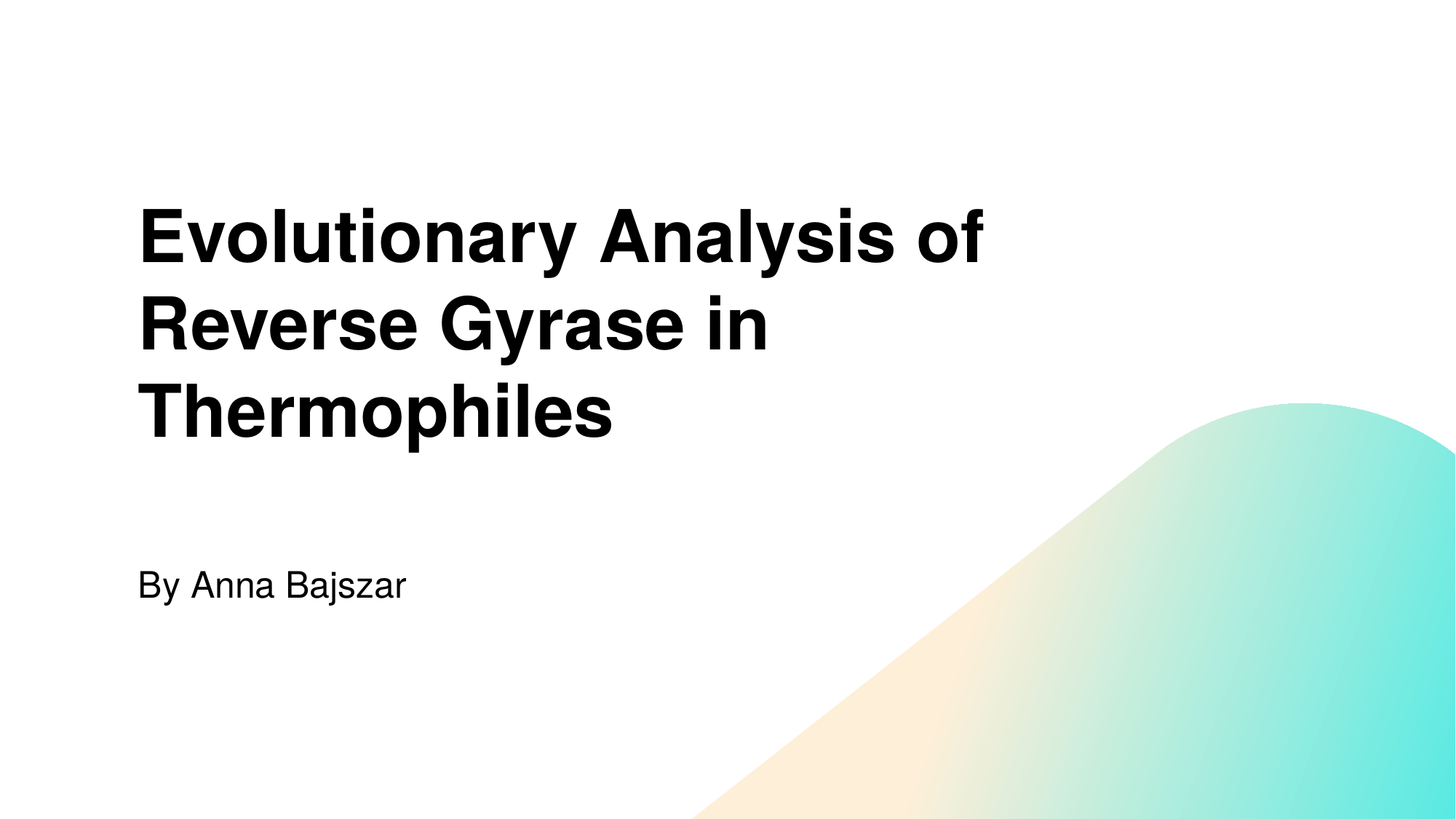

# Evolutionary Analysis of Reverse Gyrase in Thermophiles
By Anna Bajszar